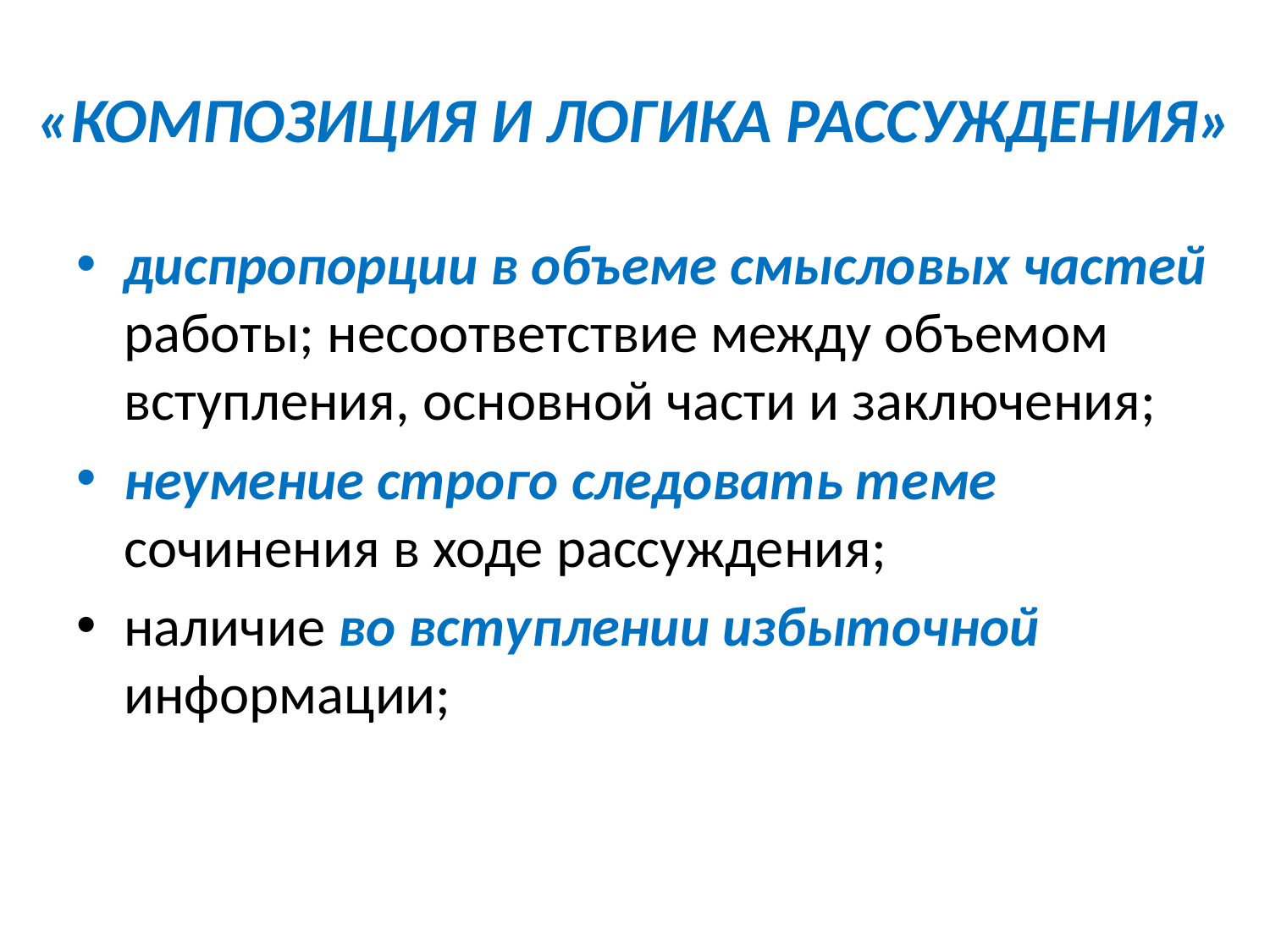

# «КОМПОЗИЦИЯ И ЛОГИКА РАССУЖДЕНИЯ»
диспропорции в объеме смысловых частей работы; несоответствие между объемом вступления, основной части и заключения;
неумение строго следовать теме сочинения в ходе рассуждения;
наличие во вступлении избыточной информации;